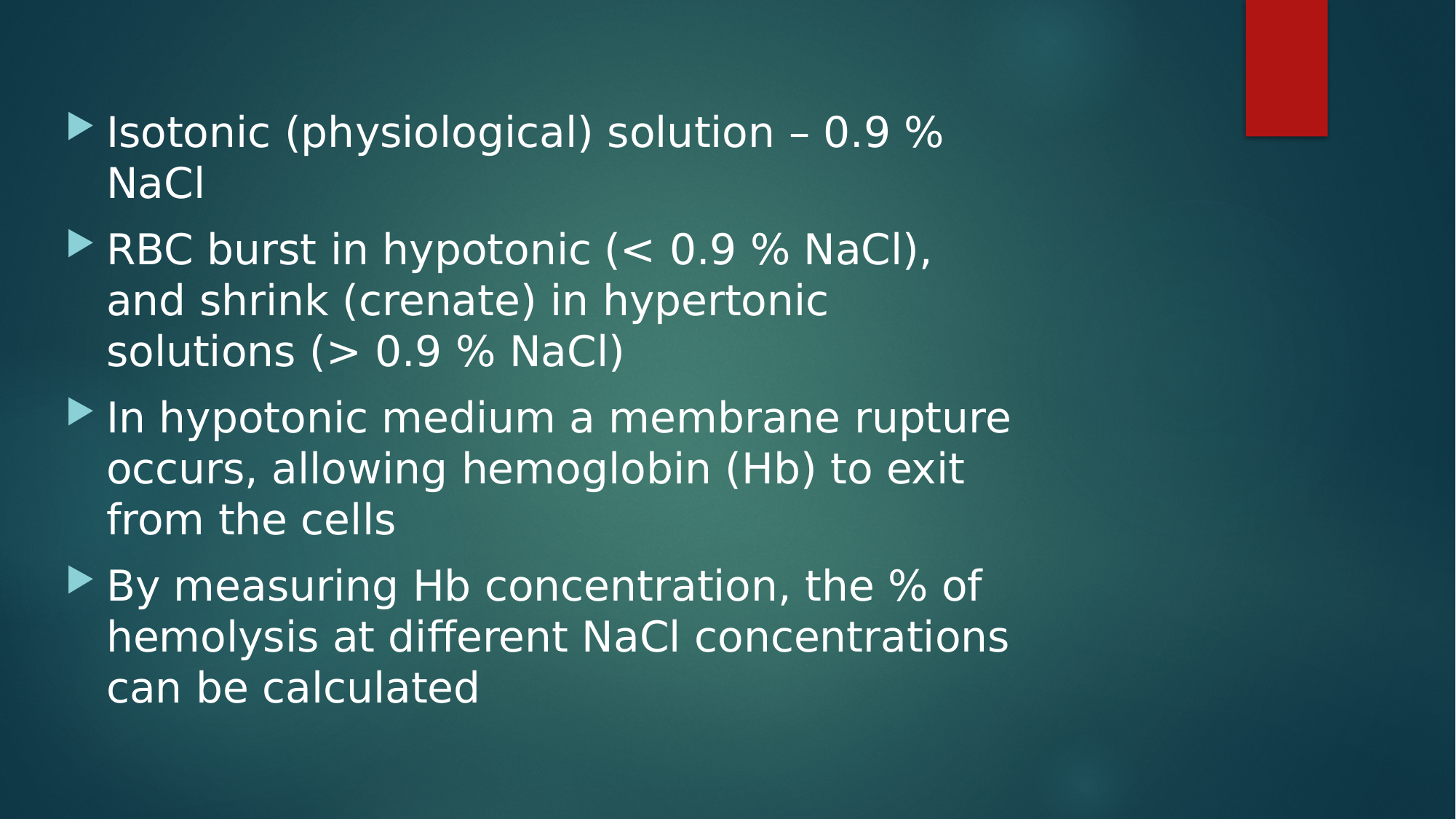

Isotonic (physiological) solution – 0.9 % NaCl
RBC burst in hypotonic (< 0.9 % NaCl), and shrink (crenate) in hypertonic solutions (> 0.9 % NaCl)
In hypotonic medium a membrane rupture occurs, allowing hemoglobin (Hb) to exit from the cells
By measuring Hb concentration, the % of hemolysis at different NaCl concentrations can be calculated